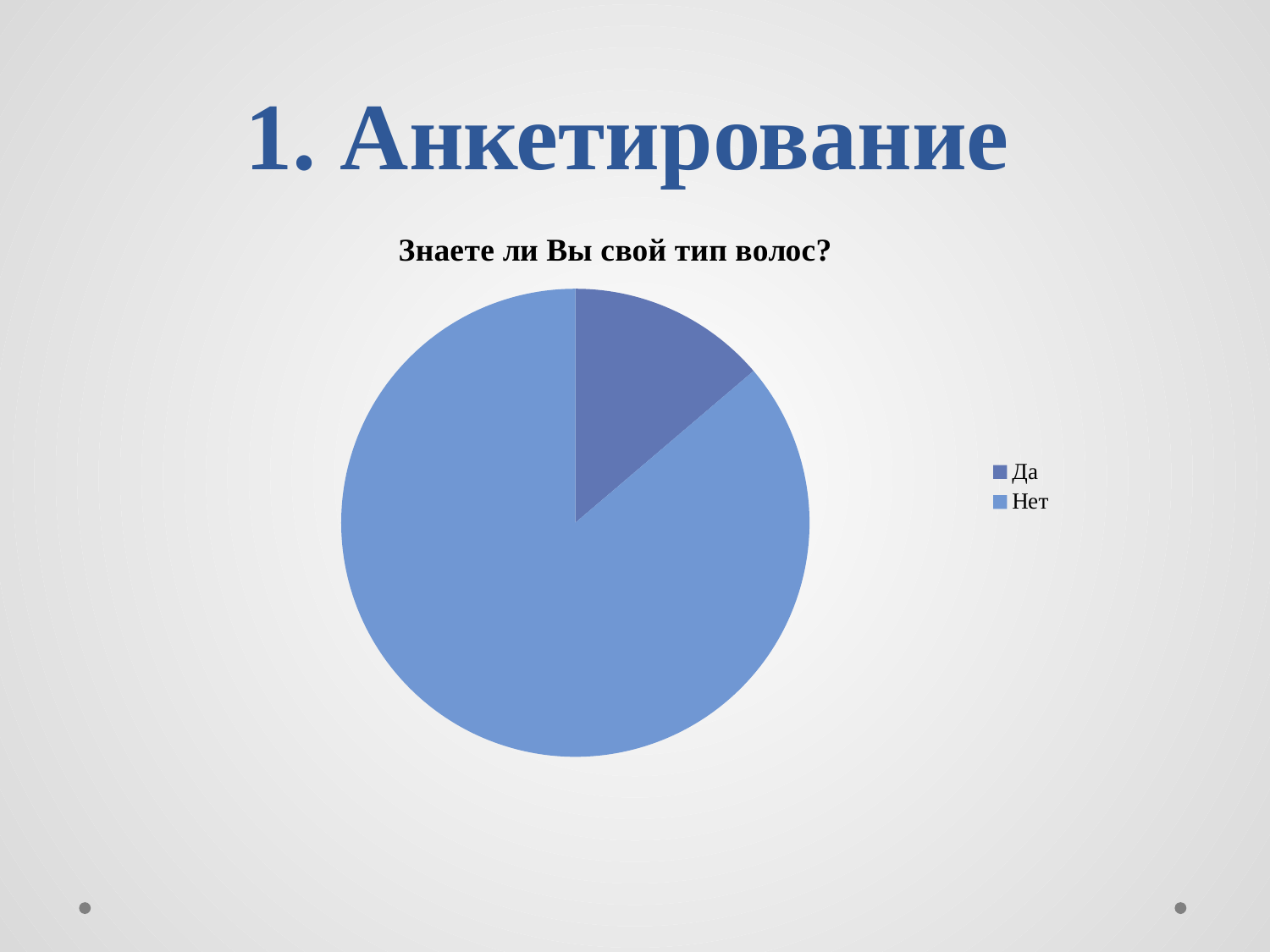

# 1. Анкетирование

### Chart: Знаете ли Вы свой тип волос?

| Category | Продажи |
|---|---|
| Да | 95.0 |
| Нет | 595.0 |